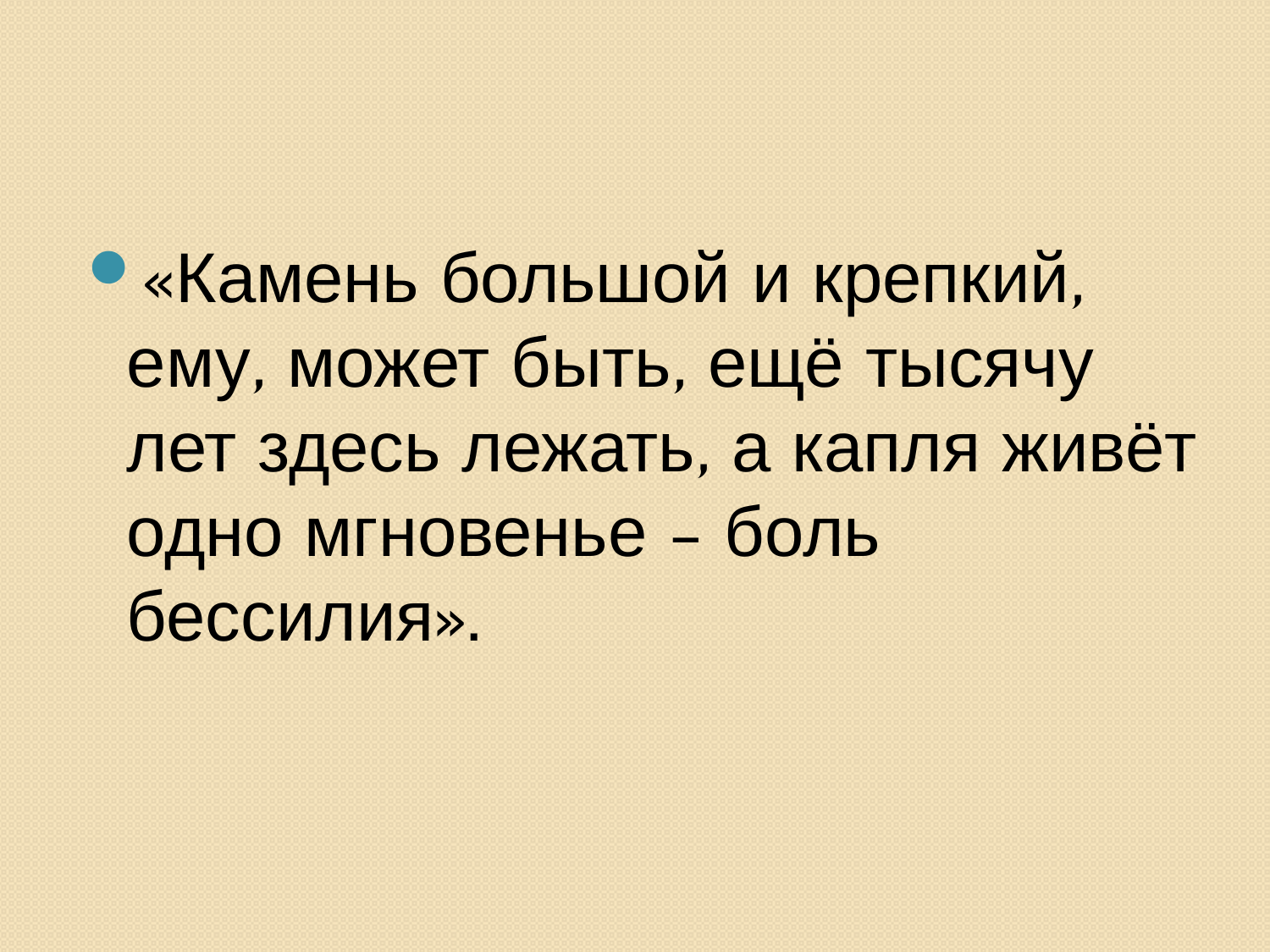

#

«Камень большой и крепкий, ему, может быть, ещё тысячу лет здесь лежать, а капля живёт одно мгновенье – боль бессилия».